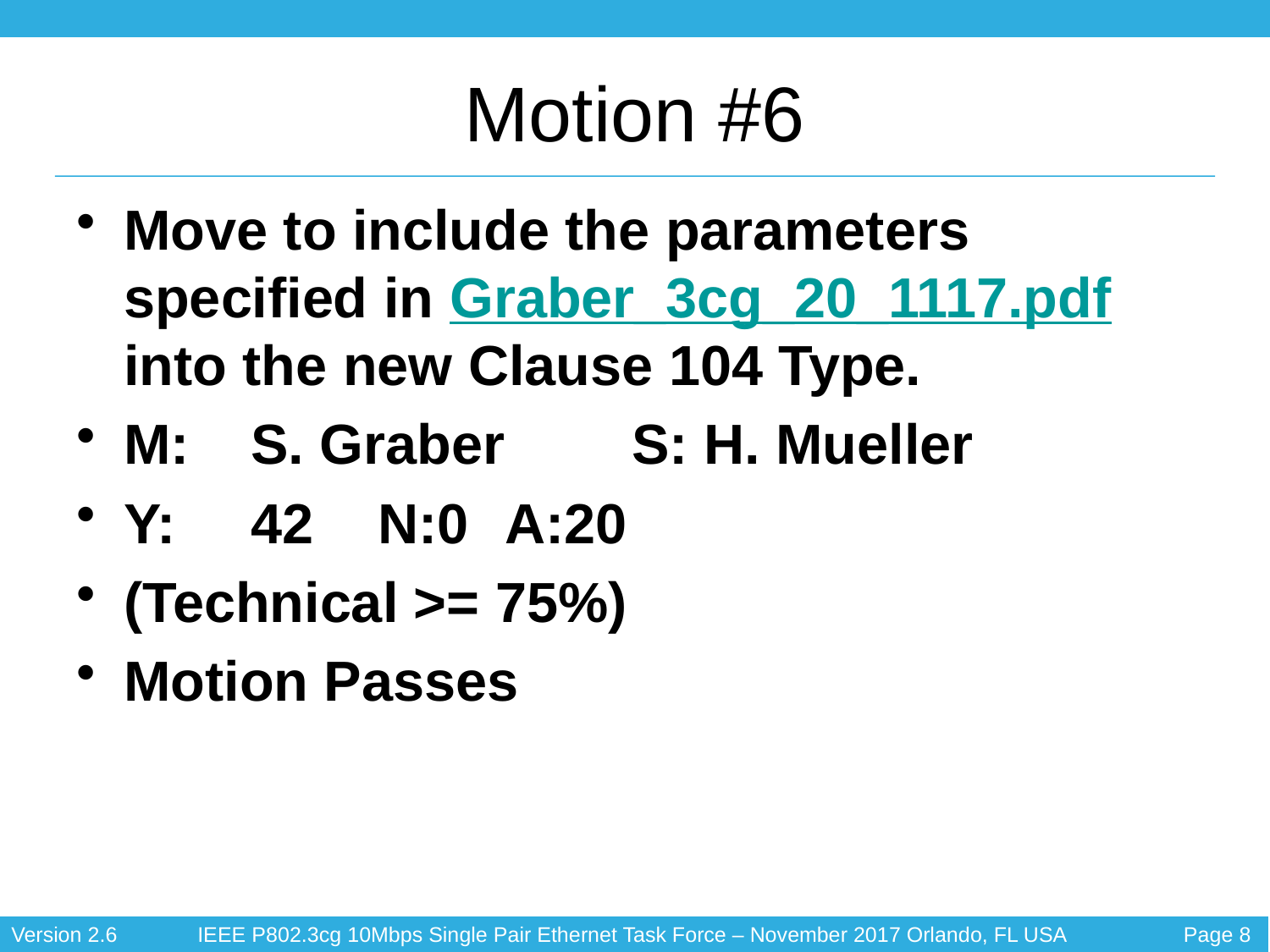

# Motion #6
Move to include the parameters specified in Graber_3cg_20_1117.pdf into the new Clause 104 Type.
M:	S. Graber	S: H. Mueller
Y:	42	N:0	A:20
(Technical >= 75%)
Motion Passes